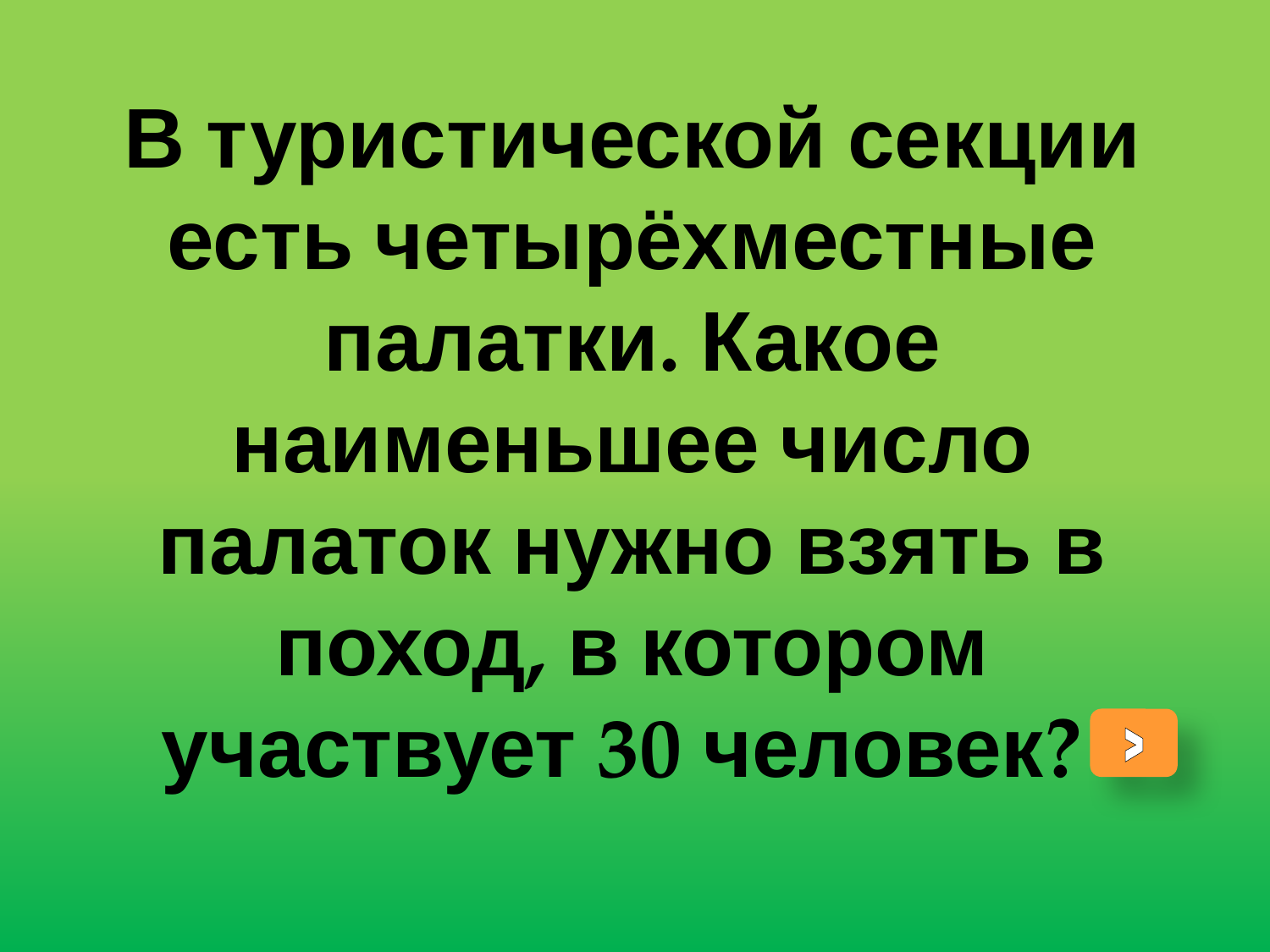

# В туристической секции есть четырёхместные палатки. Какое наименьшее число палаток нужно взять в поход, в котором участвует 30 человек?
>